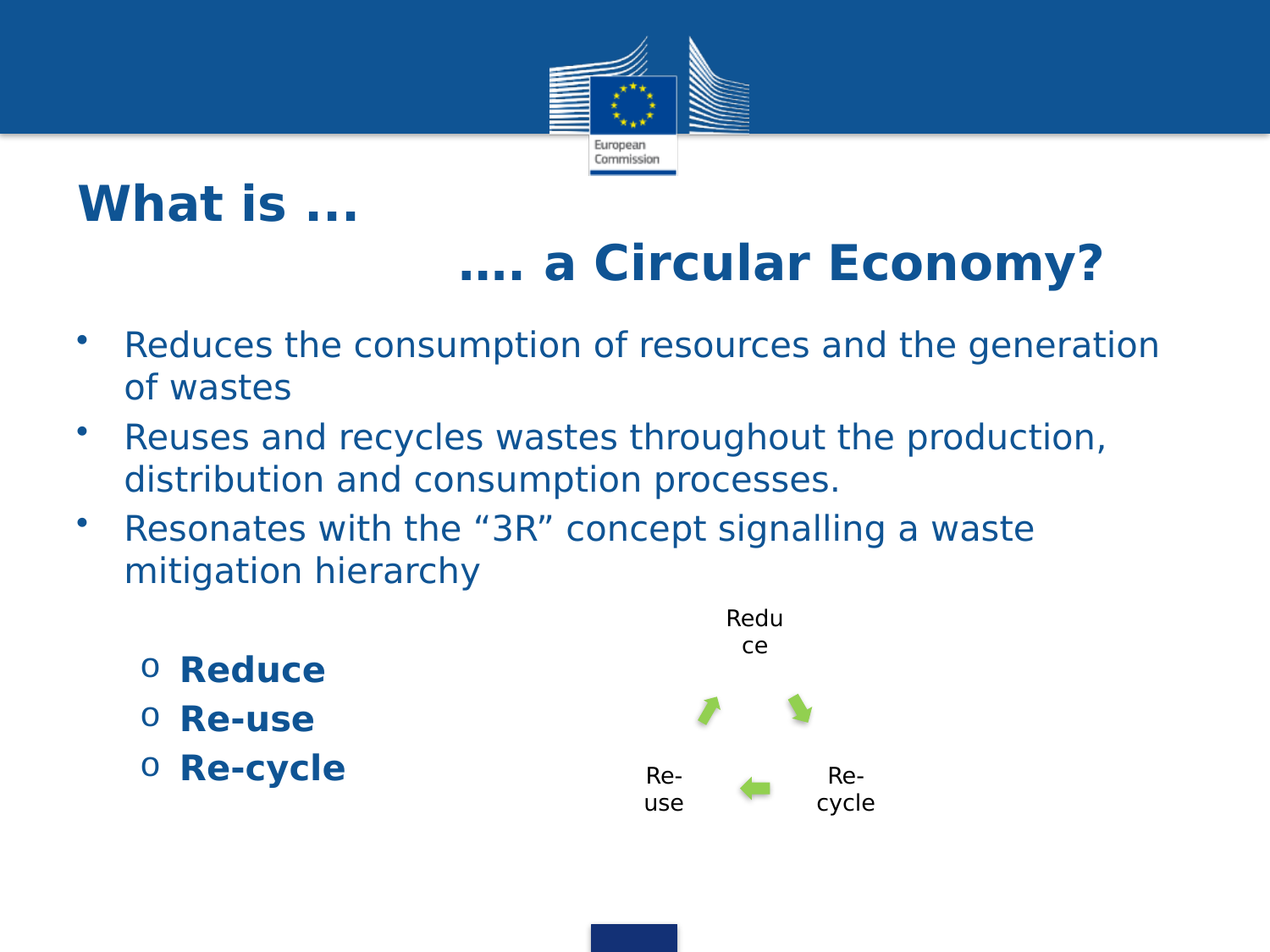

# What is ... …. a Circular Economy?
Reduces the consumption of resources and the generation of wastes
Reuses and recycles wastes throughout the production, distribution and consumption processes.
Resonates with the “3R” concept signalling a waste mitigation hierarchy

Reduce
Re-use
Re-cycle

Reduce
Re-cycle
Re-use